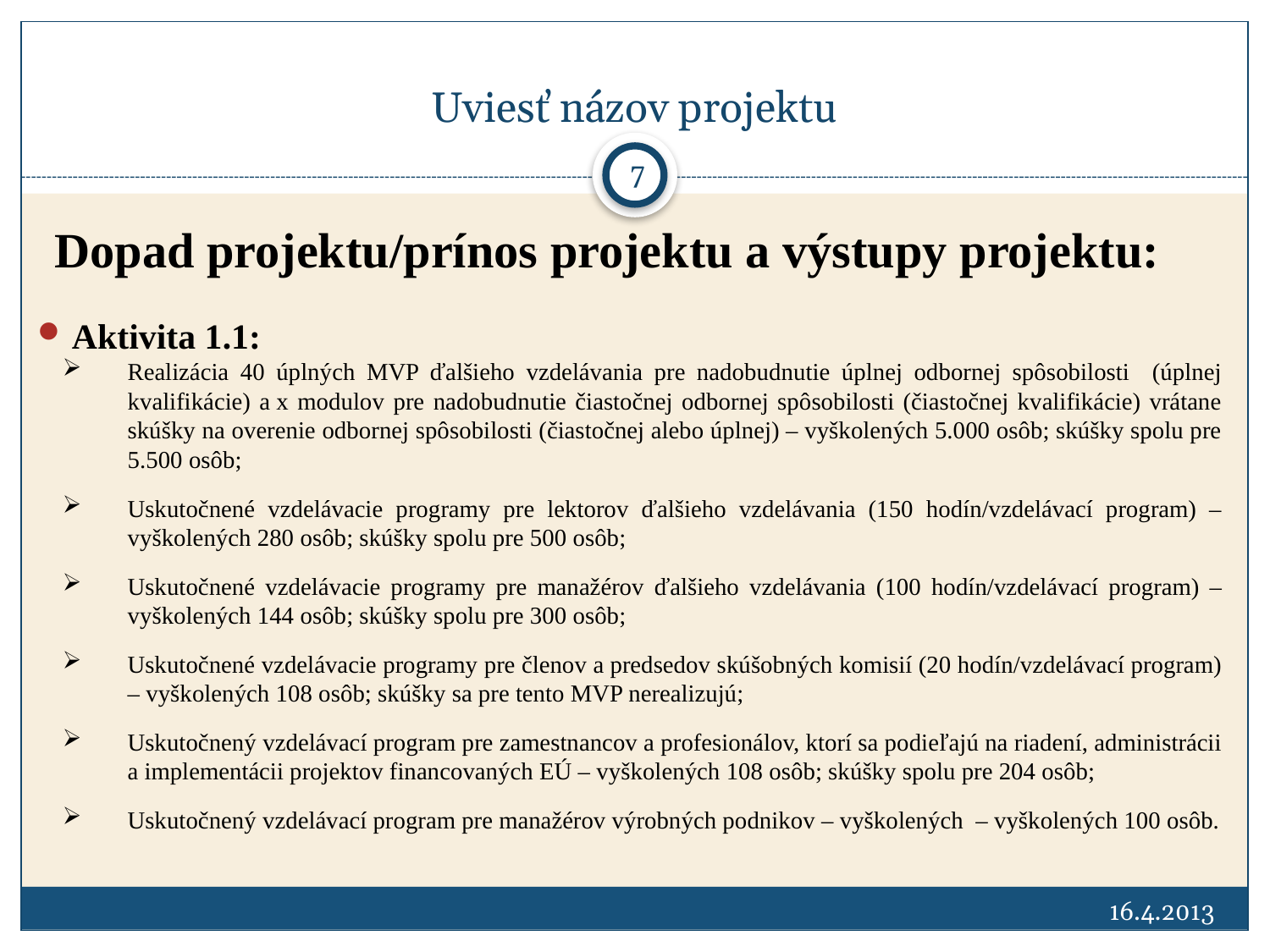

# Uviesť názov projektu
7
Dopad projektu/prínos projektu a výstupy projektu:

Aktivita 1.1:
Realizácia 40 úplných MVP ďalšieho vzdelávania pre nadobudnutie úplnej odbornej spôsobilosti  (úplnej kvalifikácie) a x modulov pre nadobudnutie čiastočnej odbornej spôsobilosti (čiastočnej kvalifikácie) vrátane skúšky na overenie odbornej spôsobilosti (čiastočnej alebo úplnej) – vyškolených 5.000 osôb; skúšky spolu pre 5.500 osôb;

Uskutočnené vzdelávacie programy pre lektorov ďalšieho vzdelávania (150 hodín/vzdelávací program) – vyškolených 280 osôb; skúšky spolu pre 500 osôb;

Uskutočnené vzdelávacie programy pre manažérov ďalšieho vzdelávania (100 hodín/vzdelávací program) – vyškolených 144 osôb; skúšky spolu pre 300 osôb;

Uskutočnené vzdelávacie programy pre členov a predsedov skúšobných komisií (20 hodín/vzdelávací program) – vyškolených 108 osôb; skúšky sa pre tento MVP nerealizujú;

Uskutočnený vzdelávací program pre zamestnancov a profesionálov, ktorí sa podieľajú na riadení, administrácii a implementácii projektov financovaných EÚ – vyškolených 108 osôb; skúšky spolu pre 204 osôb;

Uskutočnený vzdelávací program pre manažérov výrobných podnikov – vyškolených  – vyškolených 100 osôb.
16.4.2013